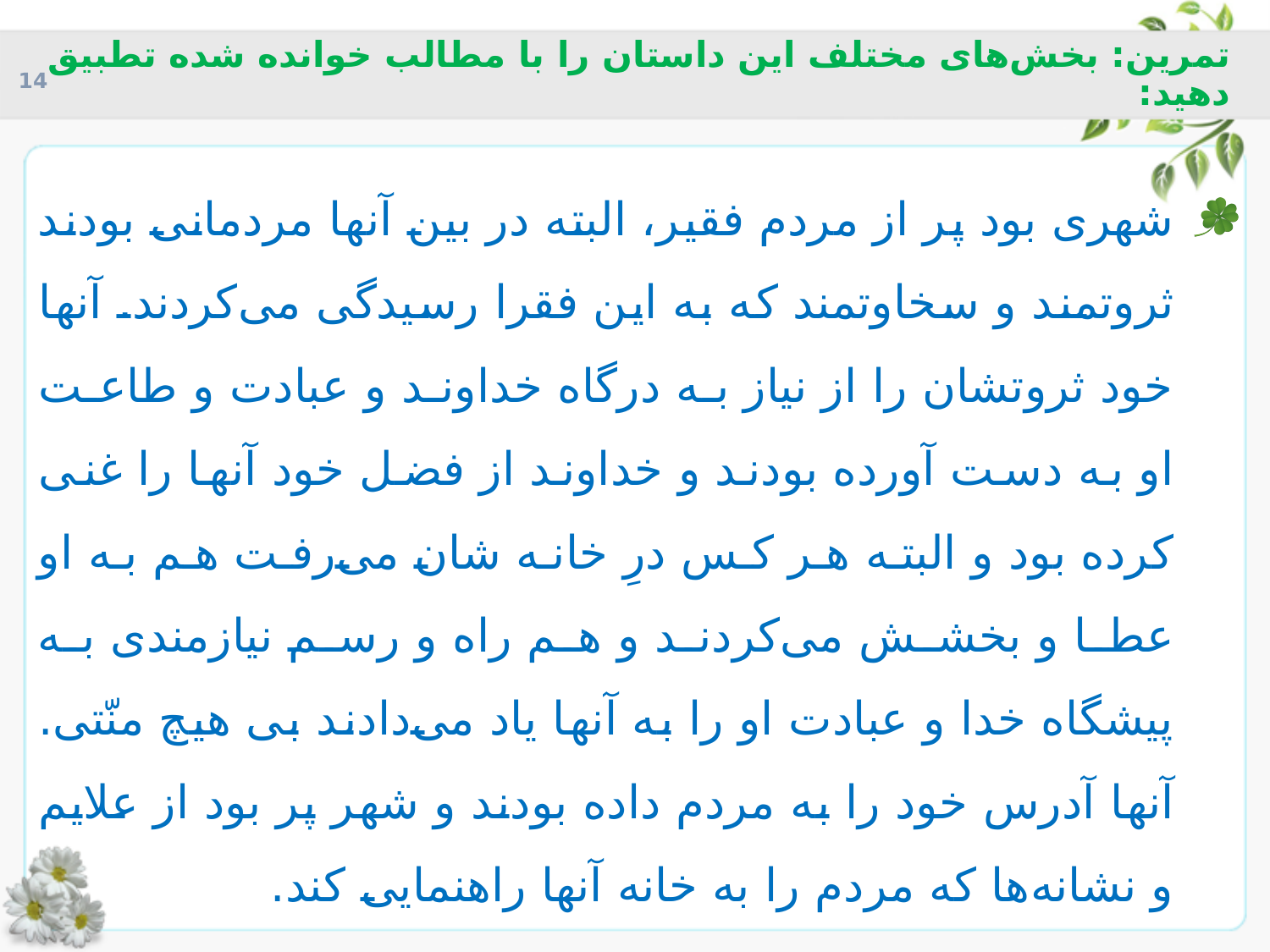

# تمرین: بخش‌های مختلف این داستان را با مطالب خوانده شده تطبیق دهید:
شهری بود پر از مردم فقیر، البته در بین آنها مردمانی بودند ثروتمند و سخاوتمند که به این فقرا رسیدگی می‌کردند. آنها خود ثروتشان را از نیاز به درگاه خداوند و عبادت و طاعت او به دست آورده بودند و خداوند از فضل خود آنها را غنی کرده بود و البته هر کس درِ خانه شان می‌رفت هم به او عطا و بخشش می‌کردند و هم راه و رسم نیازمندی به پیشگاه خدا و عبادت او را به آنها یاد می‌دادند بی هیچ منّتی. آنها آدرس خود را به مردم داده بودند و شهر پر بود از علایم و نشانه‌ها که مردم را به خانه آنها راهنمایی کند.